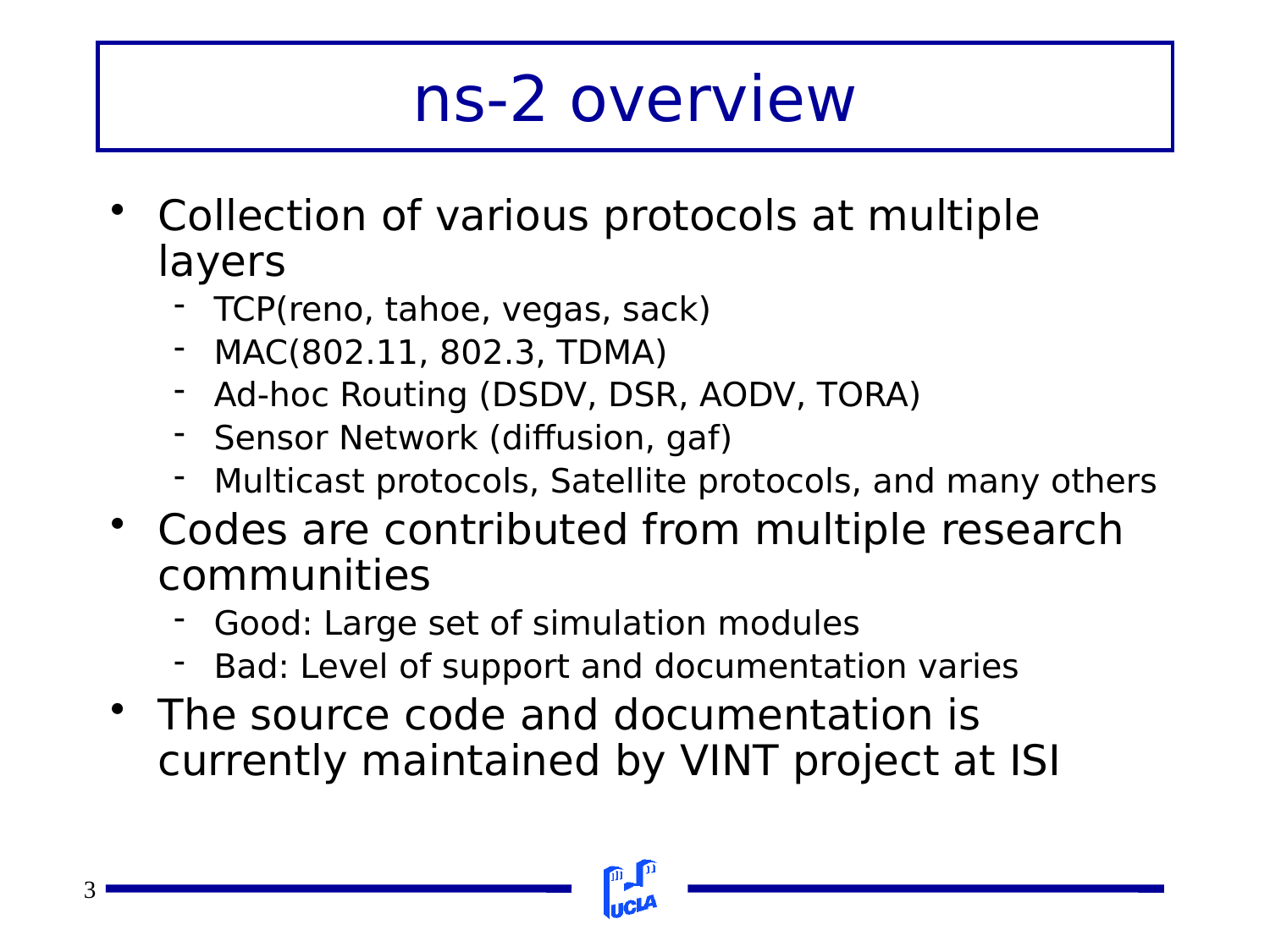

# ns-2 overview
Collection of various protocols at multiple layers
TCP(reno, tahoe, vegas, sack)
MAC(802.11, 802.3, TDMA)
Ad-hoc Routing (DSDV, DSR, AODV, TORA)
Sensor Network (diffusion, gaf)
Multicast protocols, Satellite protocols, and many others
Codes are contributed from multiple research communities
Good: Large set of simulation modules
Bad: Level of support and documentation varies
The source code and documentation is currently maintained by VINT project at ISI
3